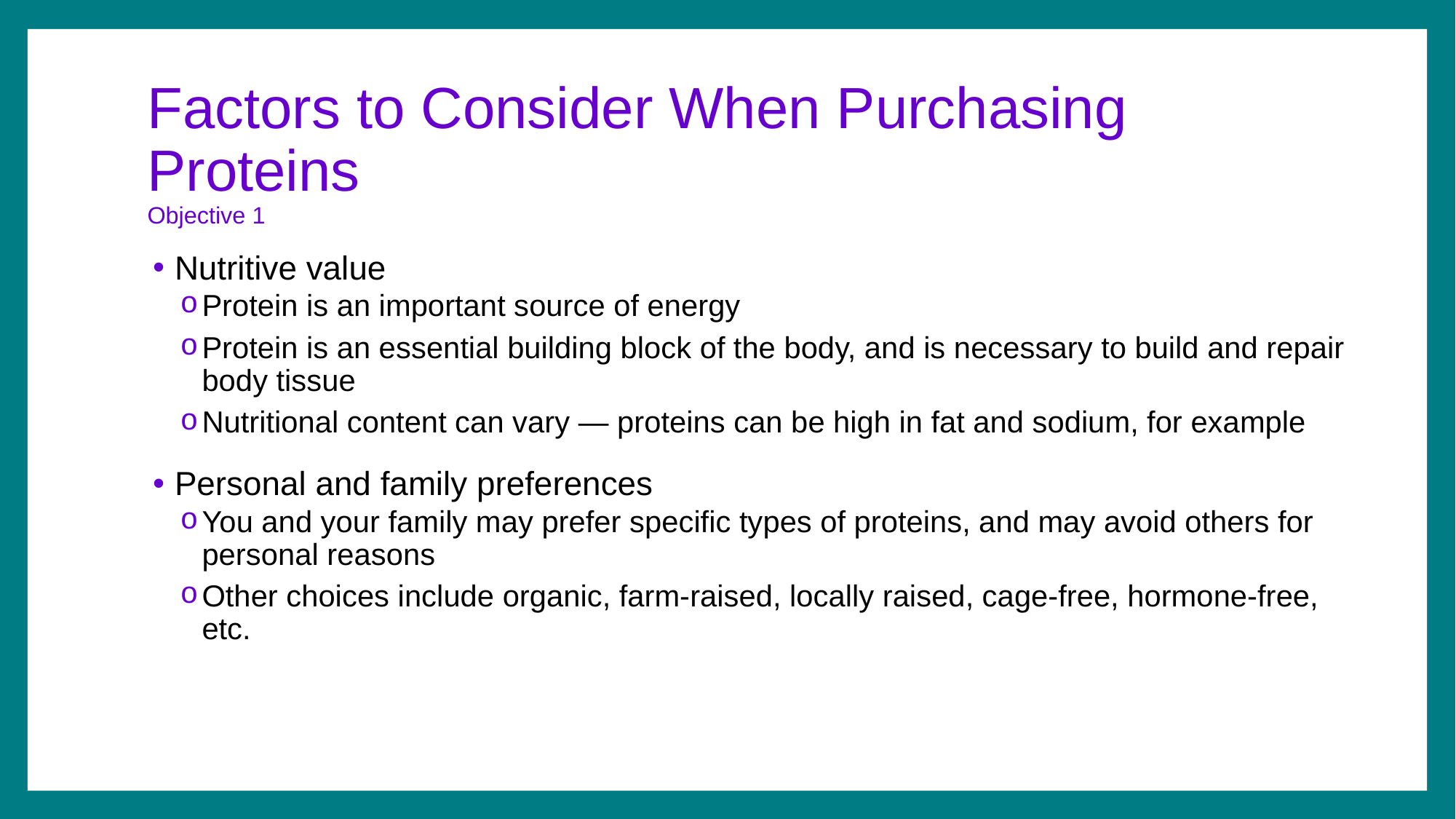

# Factors to Consider When Purchasing Proteins Objective 1
Nutritive value
Protein is an important source of energy
Protein is an essential building block of the body, and is necessary to build and repair body tissue
Nutritional content can vary — proteins can be high in fat and sodium, for example
Personal and family preferences
You and your family may prefer specific types of proteins, and may avoid others for personal reasons
Other choices include organic, farm-raised, locally raised, cage-free, hormone-free, etc.